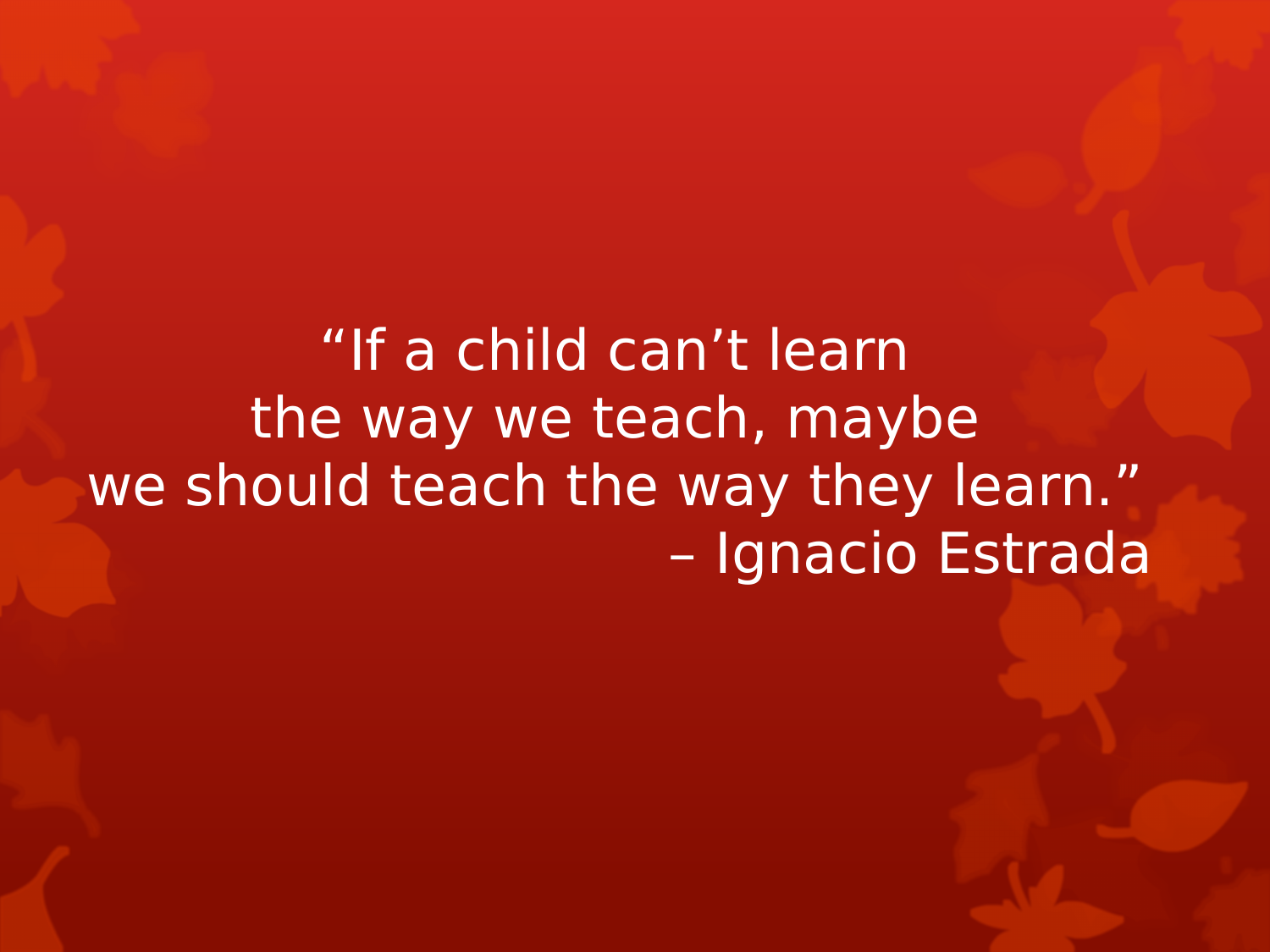

# “If a child can’t learn the way we teach, maybe we should teach the way they learn.” – Ignacio Estrada